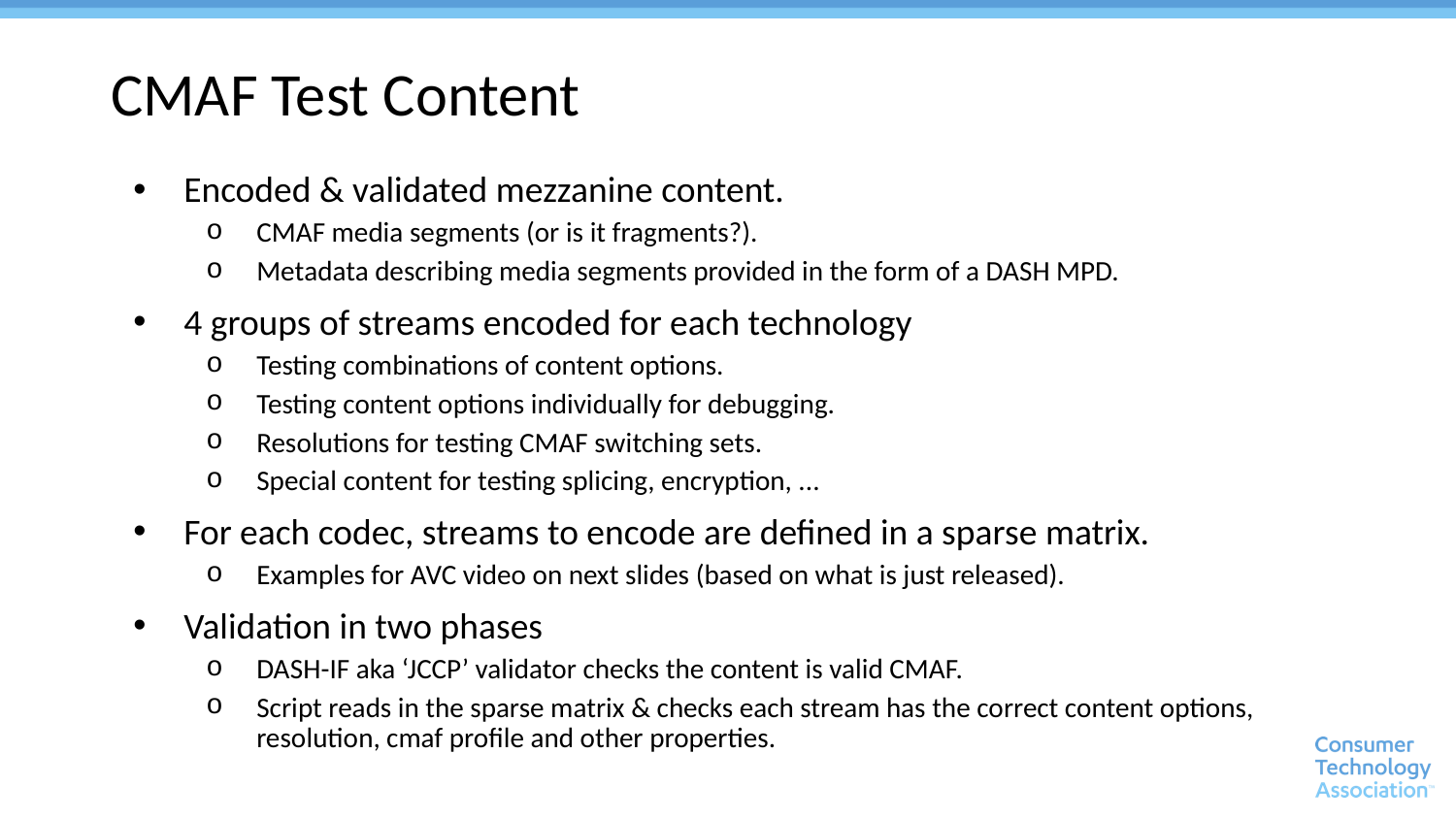

# CMAF Test Content
Encoded & validated mezzanine content.
CMAF media segments (or is it fragments?).
Metadata describing media segments provided in the form of a DASH MPD.
4 groups of streams encoded for each technology
Testing combinations of content options.
Testing content options individually for debugging.
Resolutions for testing CMAF switching sets.
Special content for testing splicing, encryption, ...
For each codec, streams to encode are defined in a sparse matrix.
Examples for AVC video on next slides (based on what is just released).
Validation in two phases
DASH-IF aka ‘JCCP’ validator checks the content is valid CMAF.
Script reads in the sparse matrix & checks each stream has the correct content options, resolution, cmaf profile and other properties.